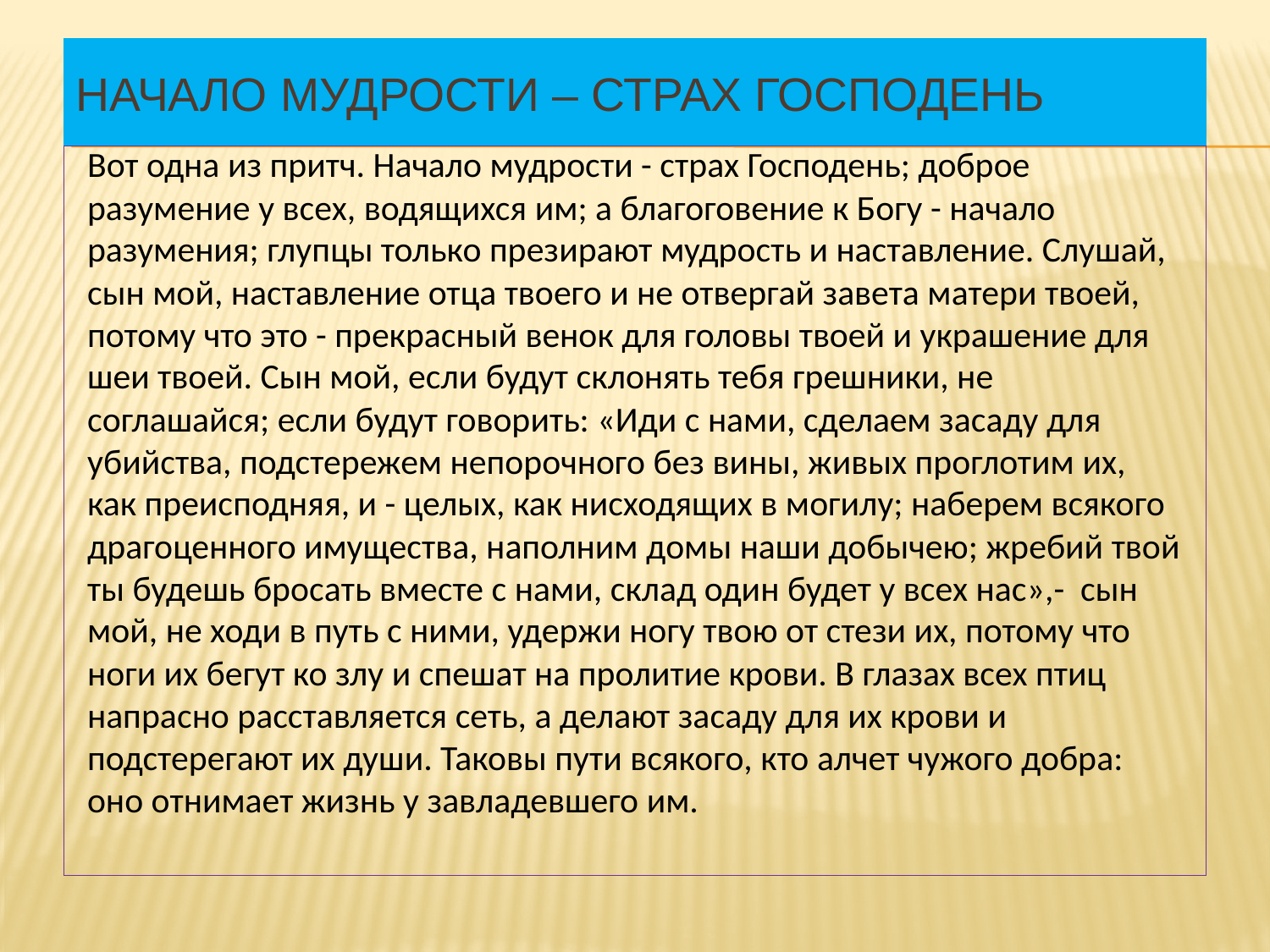

# Начало мудрости – страх Господень
Вот одна из притч. Начало мудрости - страх Господень; доброе разумение у всех, водящихся им; а благоговение к Богу - начало разумения; глупцы только презирают мудрость и наставление. Слушай, сын мой, наставление отца твоего и не отвергай завета матери твоей, потому что это - прекрасный венок для головы твоей и украшение для шеи твоей. Сын мой, если будут склонять тебя грешники, не соглашайся; если будут говорить: «Иди с нами, сделаем засаду для убийства, подстережем непорочного без вины, живых проглотим их, как преисподняя, и - целых, как нисходящих в могилу; наберем всякого драгоценного имущества, наполним домы наши добычею; жребий твой ты будешь бросать вместе с нами, склад один будет у всех нас»,-  сын мой, не ходи в путь с ними, удержи ногу твою от стези их, потому что ноги их бегут ко злу и спешат на пролитие крови. В глазах всех птиц напрасно расставляется сеть, а делают засаду для их крови и подстерегают их души. Таковы пути всякого, кто алчет чужого добра: оно отнимает жизнь у завладевшего им.